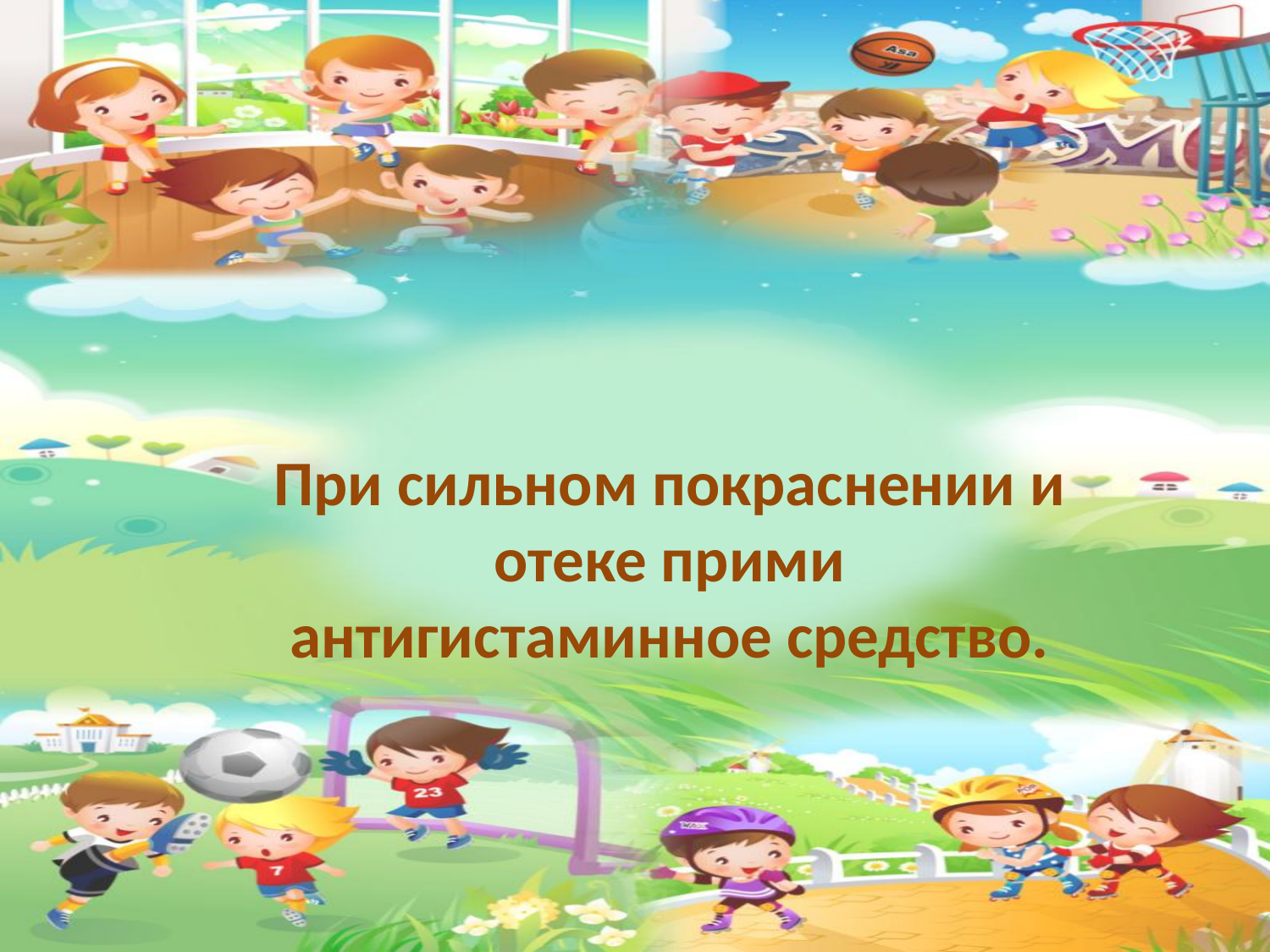

При сильном покраснении и отеке прими антигистаминное средство.